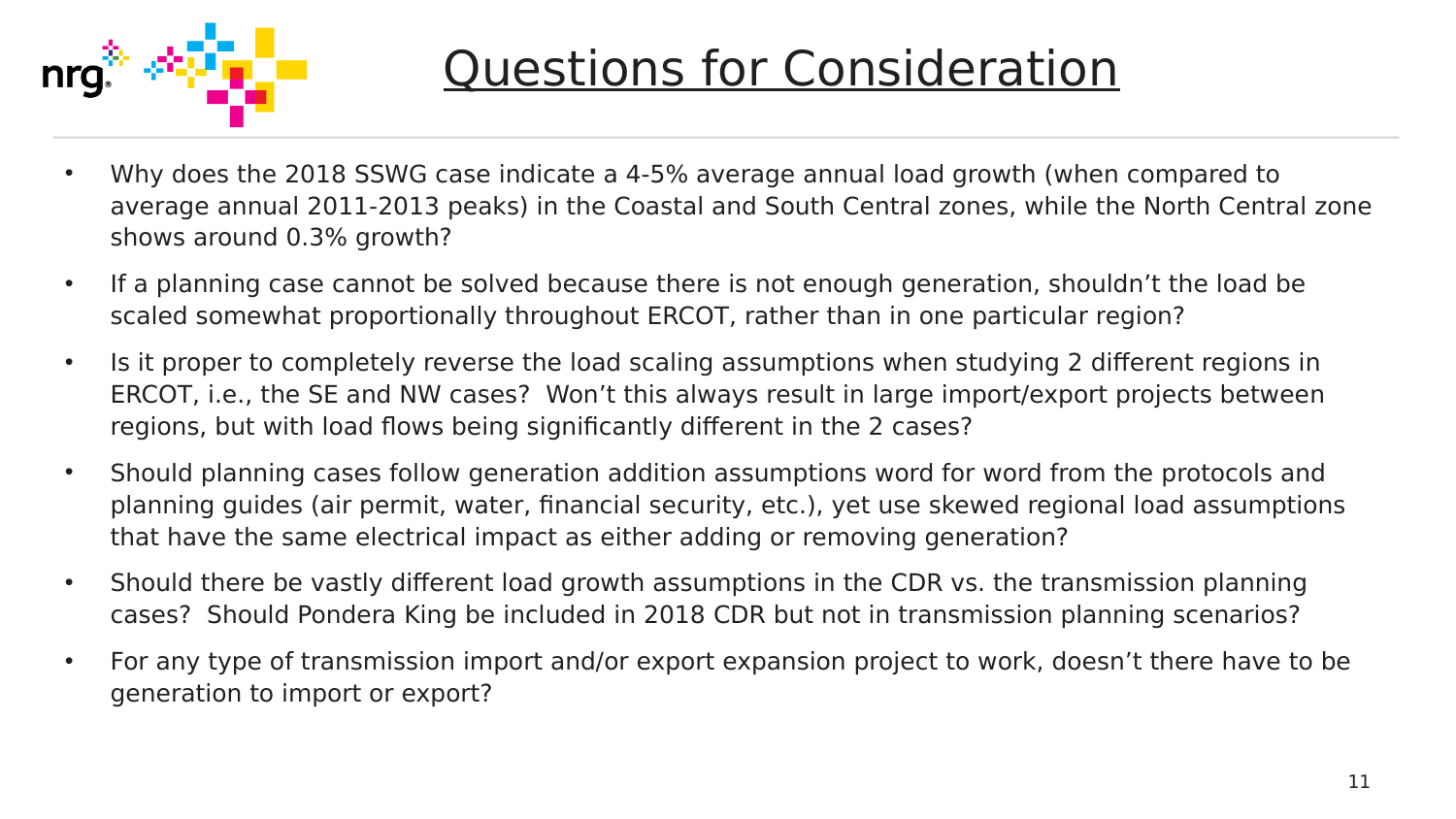

# Questions for Consideration
Why does the 2018 SSWG case indicate a 4-5% average annual load growth (when compared to average annual 2011-2013 peaks) in the Coastal and South Central zones, while the North Central zone shows around 0.3% growth?
If a planning case cannot be solved because there is not enough generation, shouldn’t the load be scaled somewhat proportionally throughout ERCOT, rather than in one particular region?
Is it proper to completely reverse the load scaling assumptions when studying 2 different regions in ERCOT, i.e., the SE and NW cases?  Won’t this always result in large import/export projects between regions, but with load flows being significantly different in the 2 cases?
Should planning cases follow generation addition assumptions word for word from the protocols and planning guides (air permit, water, financial security, etc.), yet use skewed regional load assumptions that have the same electrical impact as either adding or removing generation?
Should there be vastly different load growth assumptions in the CDR vs. the transmission planning cases?  Should Pondera King be included in 2018 CDR but not in transmission planning scenarios?
For any type of transmission import and/or export expansion project to work, doesn’t there have to be generation to import or export?